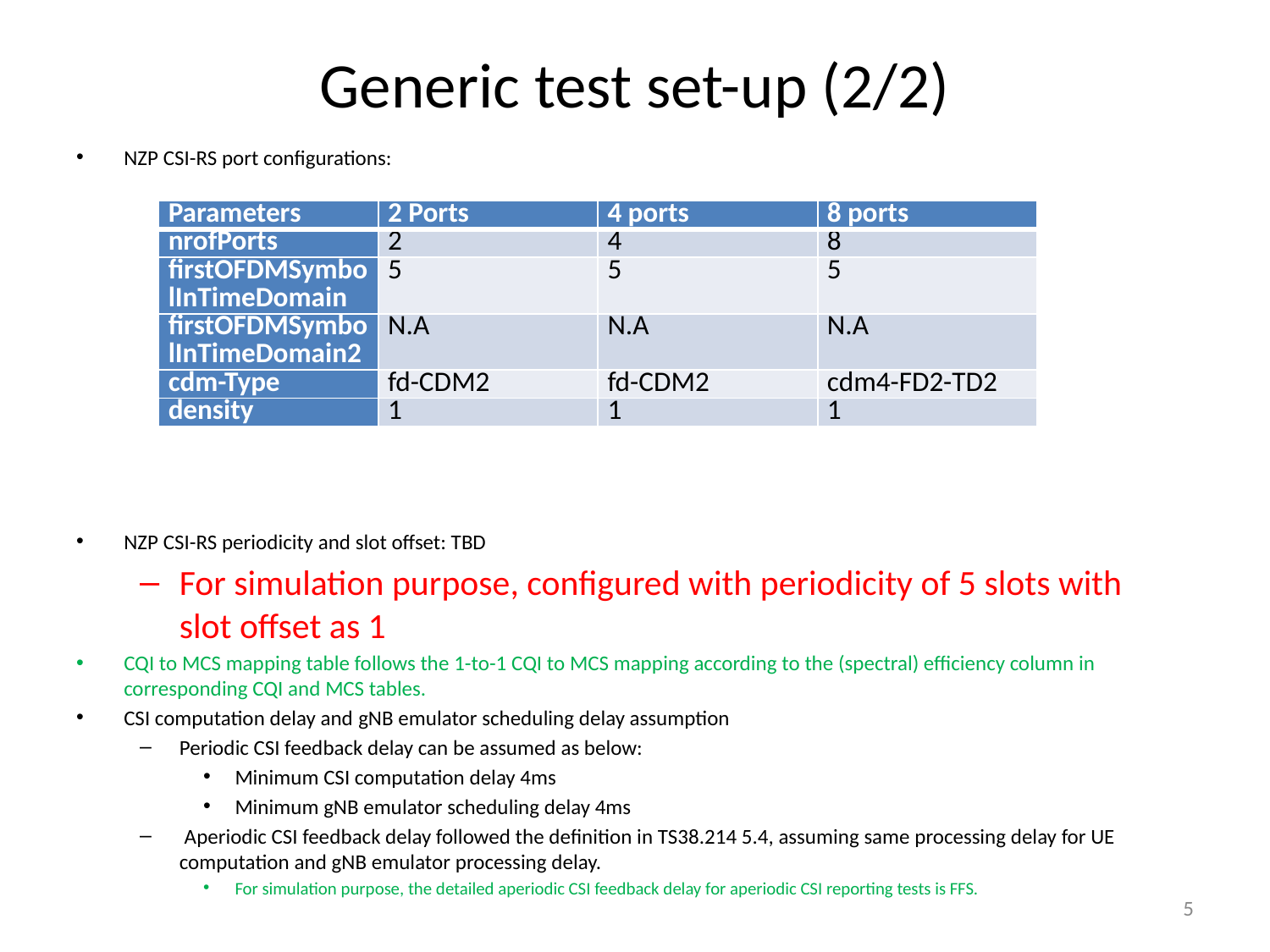

# Generic test set-up (2/2)
NZP CSI-RS port configurations:

NZP CSI-RS periodicity and slot offset: TBD
For simulation purpose, configured with periodicity of 5 slots with slot offset as 1
CQI to MCS mapping table follows the 1-to-1 CQI to MCS mapping according to the (spectral) efficiency column in corresponding CQI and MCS tables.
CSI computation delay and gNB emulator scheduling delay assumption
Periodic CSI feedback delay can be assumed as below:
Minimum CSI computation delay 4ms
Minimum gNB emulator scheduling delay 4ms
 Aperiodic CSI feedback delay followed the definition in TS38.214 5.4, assuming same processing delay for UE computation and gNB emulator processing delay.
For simulation purpose, the detailed aperiodic CSI feedback delay for aperiodic CSI reporting tests is FFS.
| Parameters | 2 Ports | 4 ports | 8 ports |
| --- | --- | --- | --- |
| nrofPorts | 2 | 4 | 8 |
| firstOFDMSymbolInTimeDomain | 5 | 5 | 5 |
| firstOFDMSymbolInTimeDomain2 | N.A | N.A | N.A |
| cdm-Type | fd-CDM2 | fd-CDM2 | cdm4-FD2-TD2 |
| density | 1 | 1 | 1 |
5